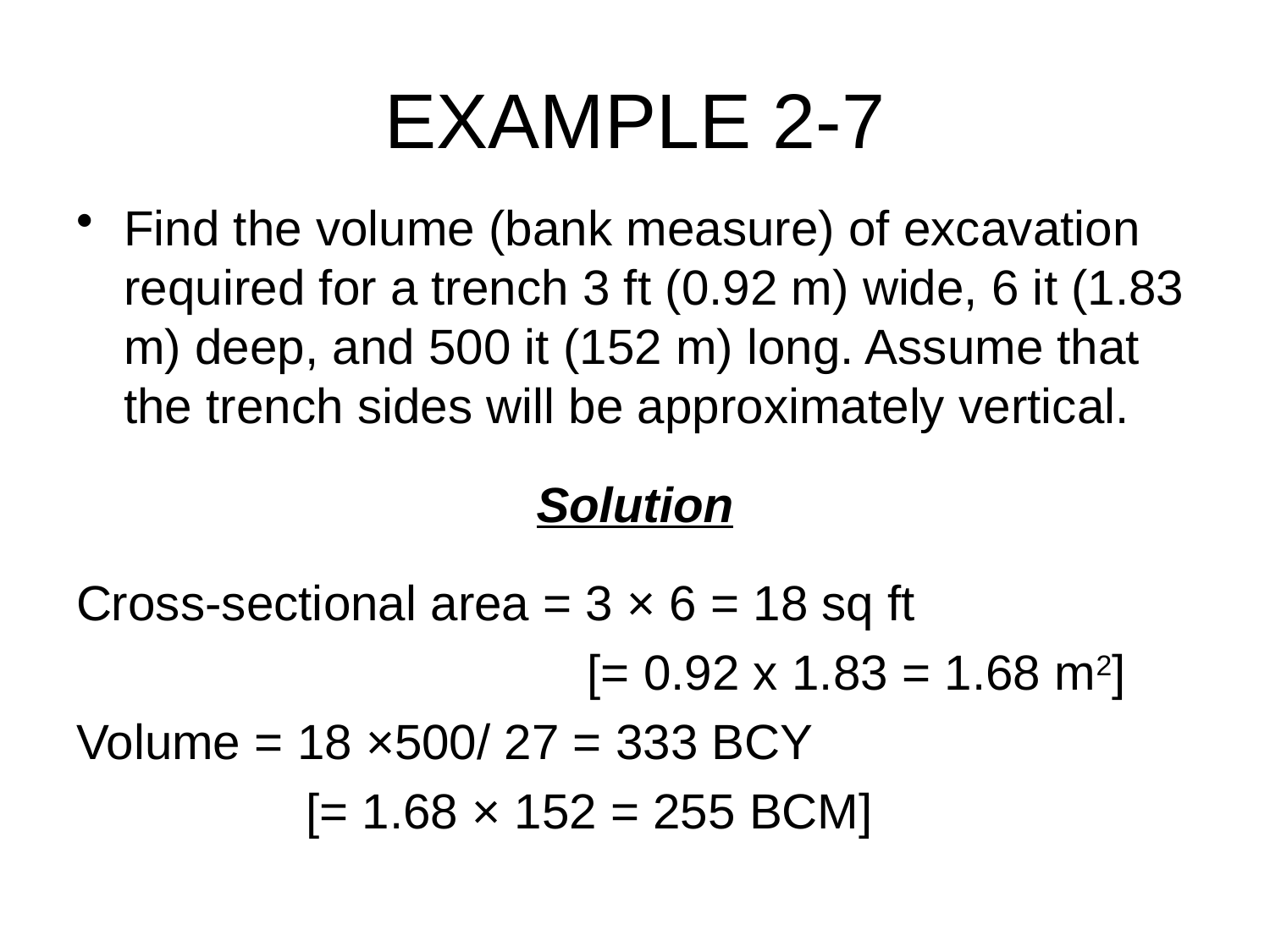

# EXAMPLE 2-7
Find the volume (bank measure) of excavation required for a trench 3 ft (0.92 m) wide, 6 it (1.83 m) deep, and 500 it (152 m) long. Assume that the trench sides will be approximately vertical.

Solution

Cross-sectional area = 3 × 6 = 18 sq ft
				      [= 0.92 x 1.83 = 1.68 m2]
Volume = 18 ×500/ 27 = 333 BCY
		    [= 1.68 × 152 = 255 BCM]